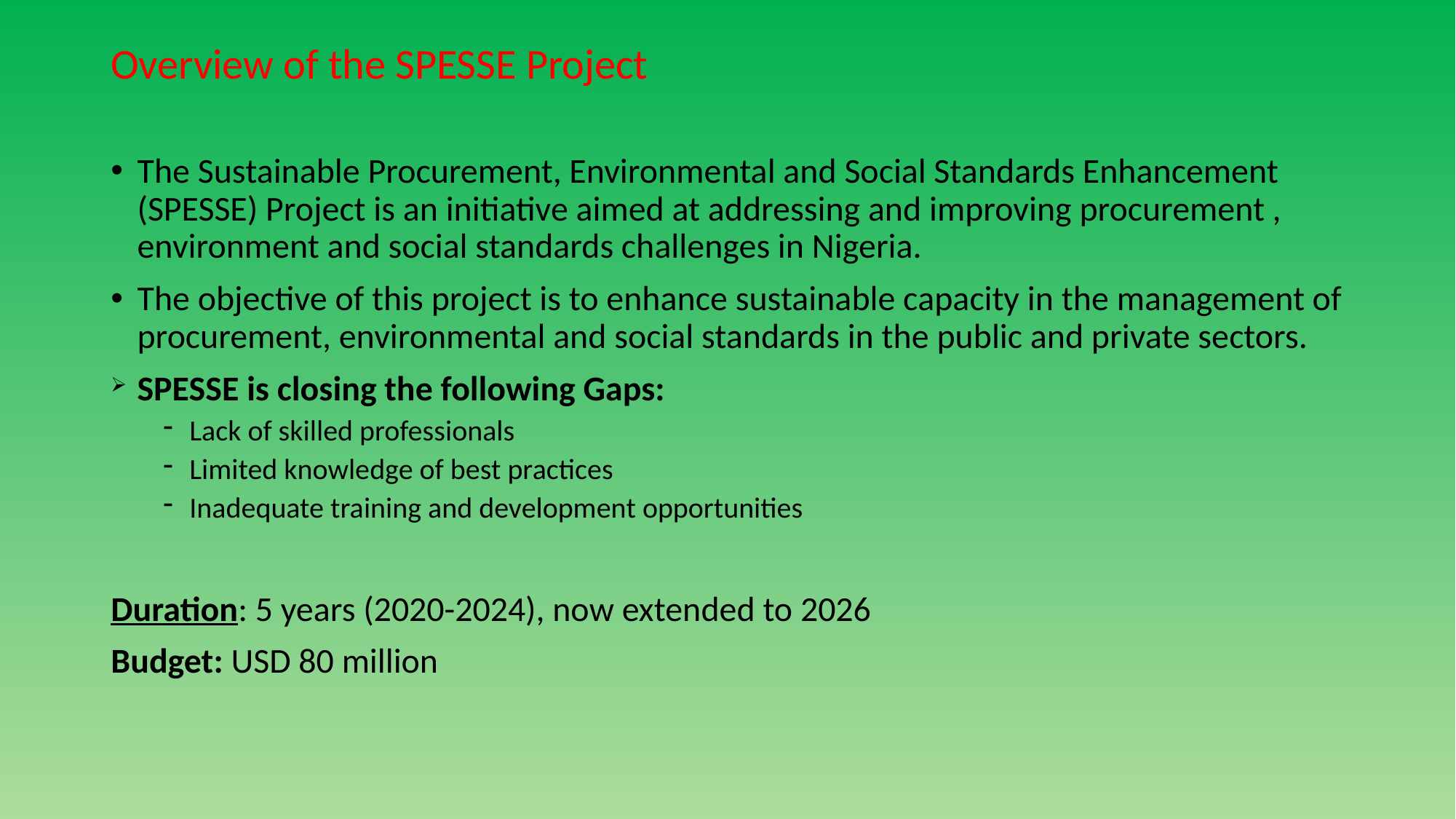

# Overview of the SPESSE Project
The Sustainable Procurement, Environmental and Social Standards Enhancement (SPESSE) Project is an initiative aimed at addressing and improving procurement , environment and social standards challenges in Nigeria.
The objective of this project is to enhance sustainable capacity in the management of procurement, environmental and social standards in the public and private sectors.
⁠SPESSE is closing the following Gaps:
Lack of skilled professionals
Limited knowledge of best practices
Inadequate training and development opportunities

Duration: 5 years (2020-2024), now extended to 2026
Budget: USD 80 million